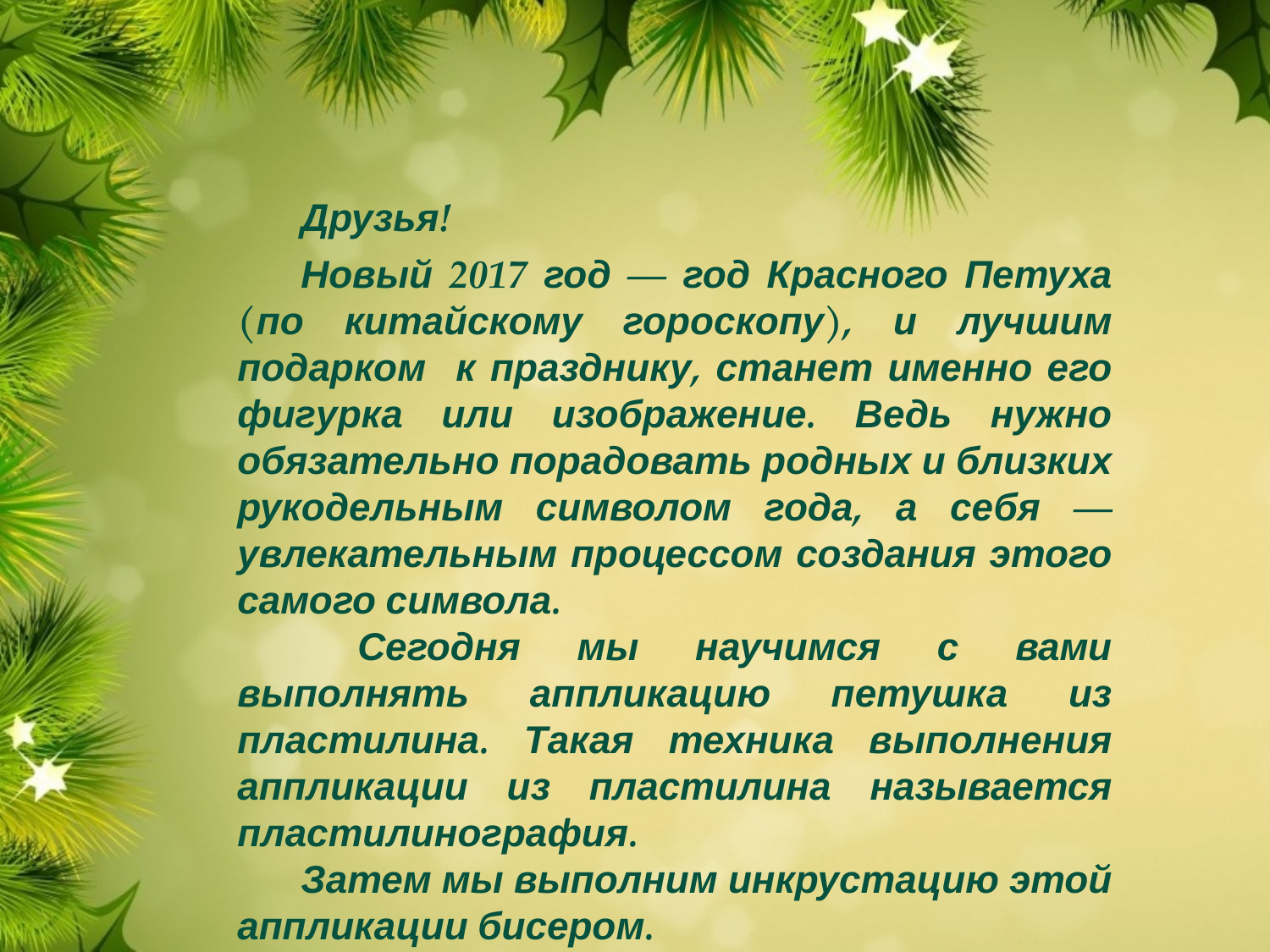

Друзья!
Новый 2017 год — год Красного Петуха (по китайскому гороскопу), и лучшим подарком  к празднику, станет именно его фигурка или изображение. Ведь нужно обязательно порадовать родных и близких рукодельным символом года, а себя — увлекательным процессом создания этого самого символа.
 Сегодня мы научимся с вами выполнять аппликацию петушка из пластилина. Такая техника выполнения аппликации из пластилина называется пластилинография.
Затем мы выполним инкрустацию этой аппликации бисером.